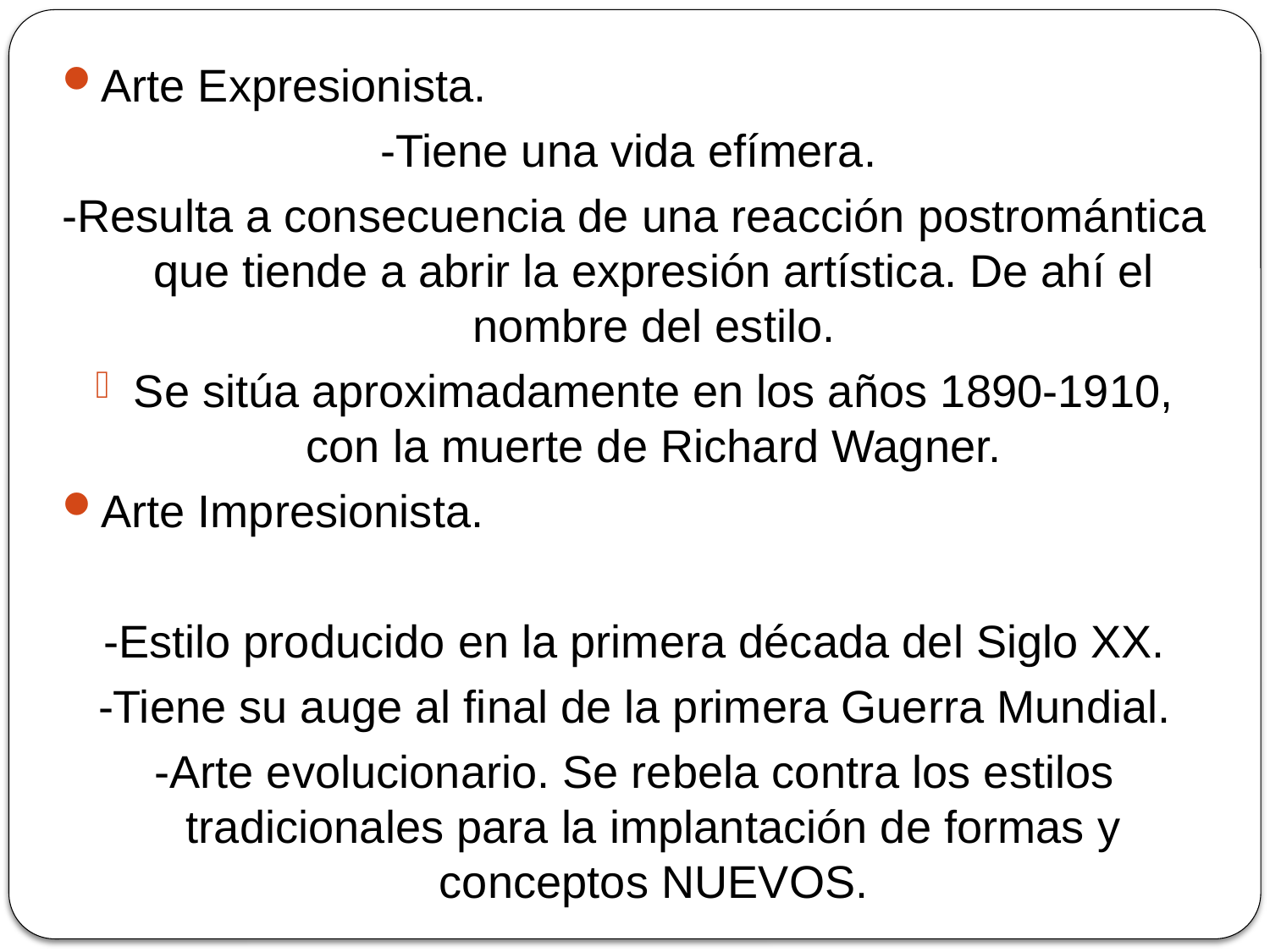

Arte Expresionista.
-Tiene una vida efímera.
-Resulta a consecuencia de una reacción postromántica que tiende a abrir la expresión artística. De ahí el nombre del estilo.
Se sitúa aproximadamente en los años 1890-1910, con la muerte de Richard Wagner.
Arte Impresionista.

-Estilo producido en la primera década del Siglo XX.
-Tiene su auge al final de la primera Guerra Mundial.
-Arte evolucionario. Se rebela contra los estilos tradicionales para la implantación de formas y conceptos NUEVOS.